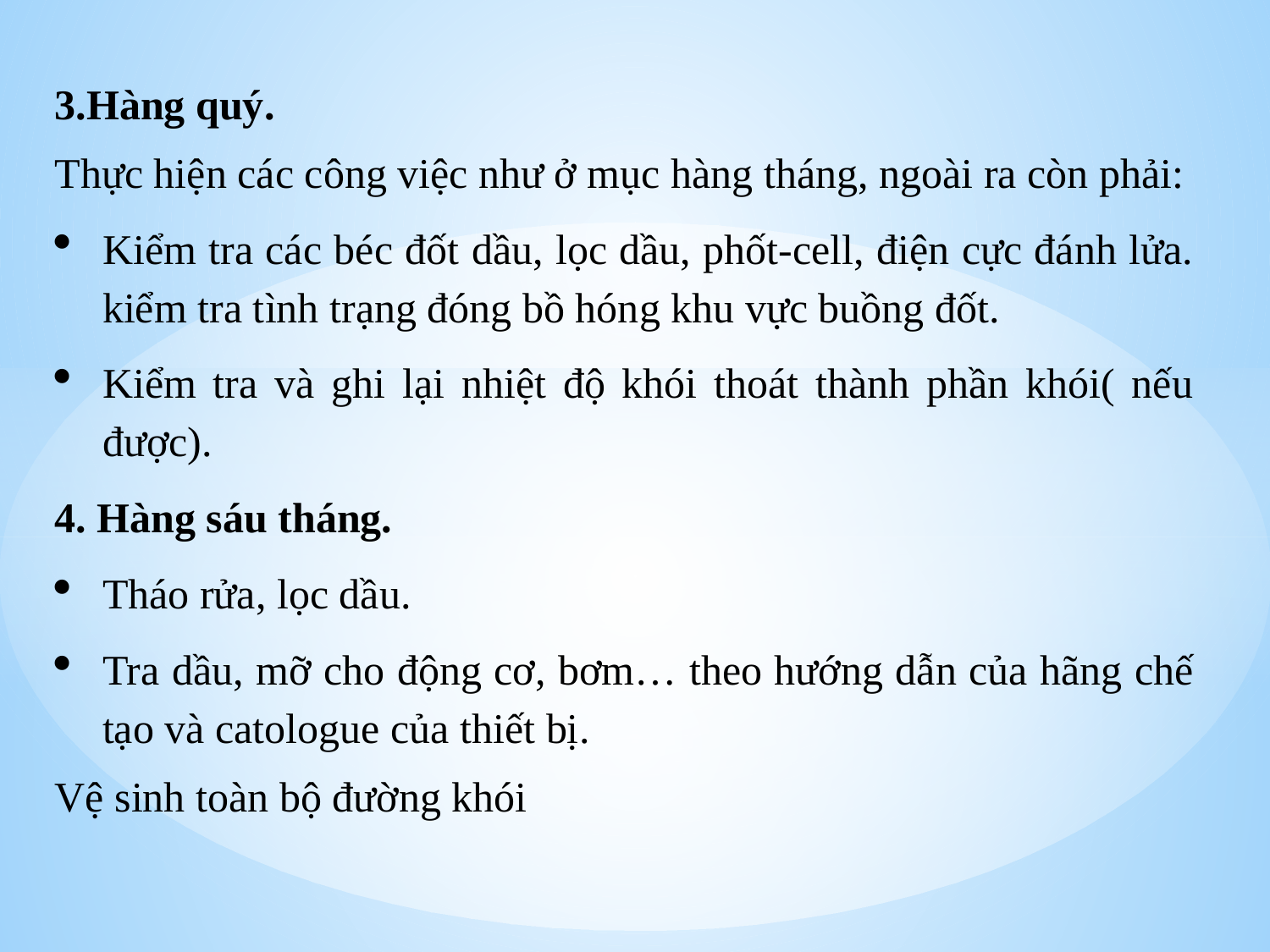

3.Hàng quý.
Thực hiện các công việc như ở mục hàng tháng, ngoài ra còn phải:
Kiểm tra các béc đốt dầu, lọc dầu, phốt-cell, điện cực đánh lửa. kiểm tra tình trạng đóng bồ hóng khu vực buồng đốt.
Kiểm tra và ghi lại nhiệt độ khói thoát thành phần khói( nếu được).
4. Hàng sáu tháng.
Tháo rửa, lọc dầu.
Tra dầu, mỡ cho động cơ, bơm… theo hướng dẫn của hãng chế tạo và catologue của thiết bị.
Vệ sinh toàn bộ đường khói